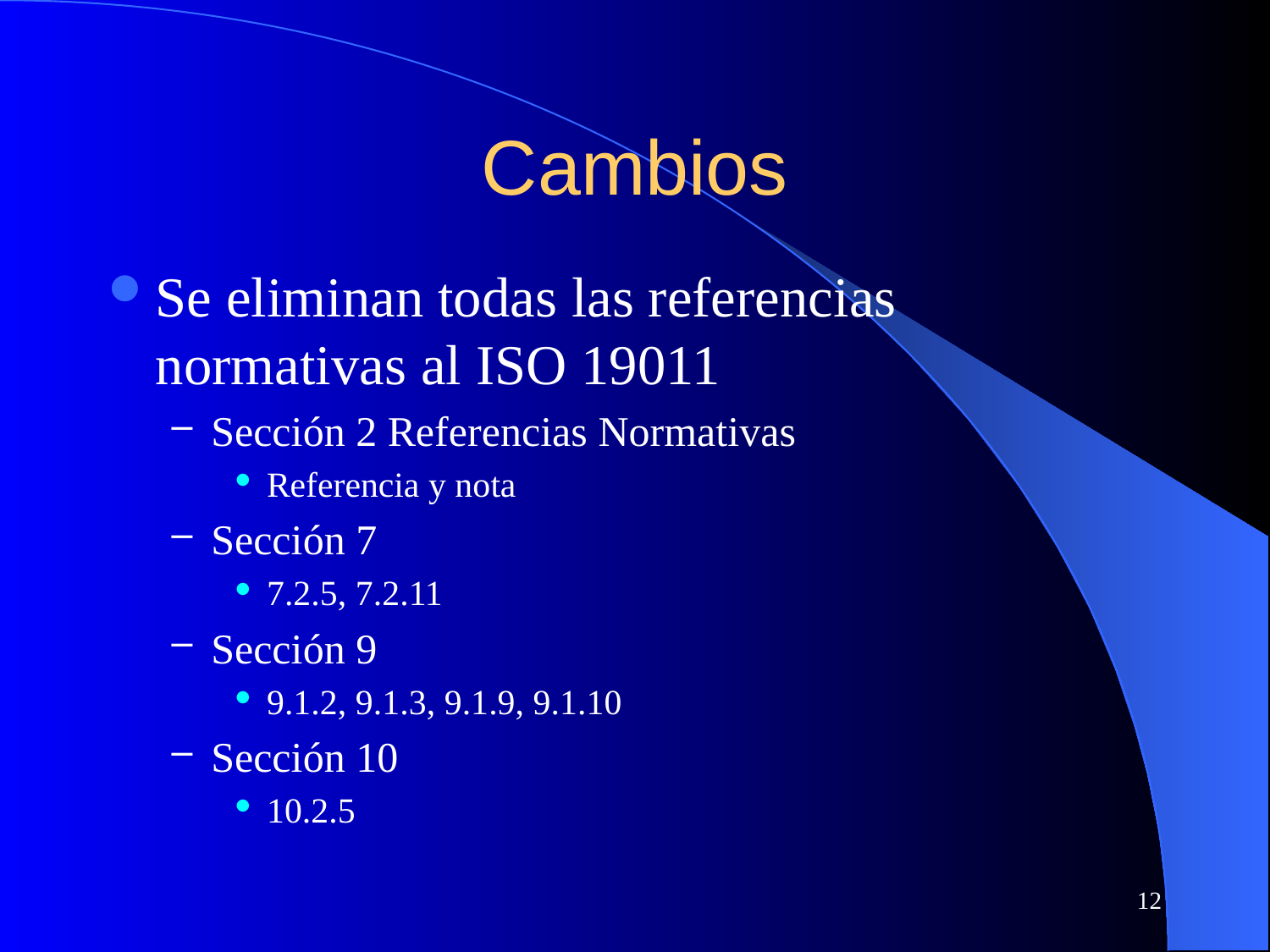

# Cambios
Se eliminan todas las referencias normativas al ISO 19011
Sección 2 Referencias Normativas
Referencia y nota
Sección 7
7.2.5, 7.2.11
Sección 9
9.1.2, 9.1.3, 9.1.9, 9.1.10
Sección 10
10.2.5

12